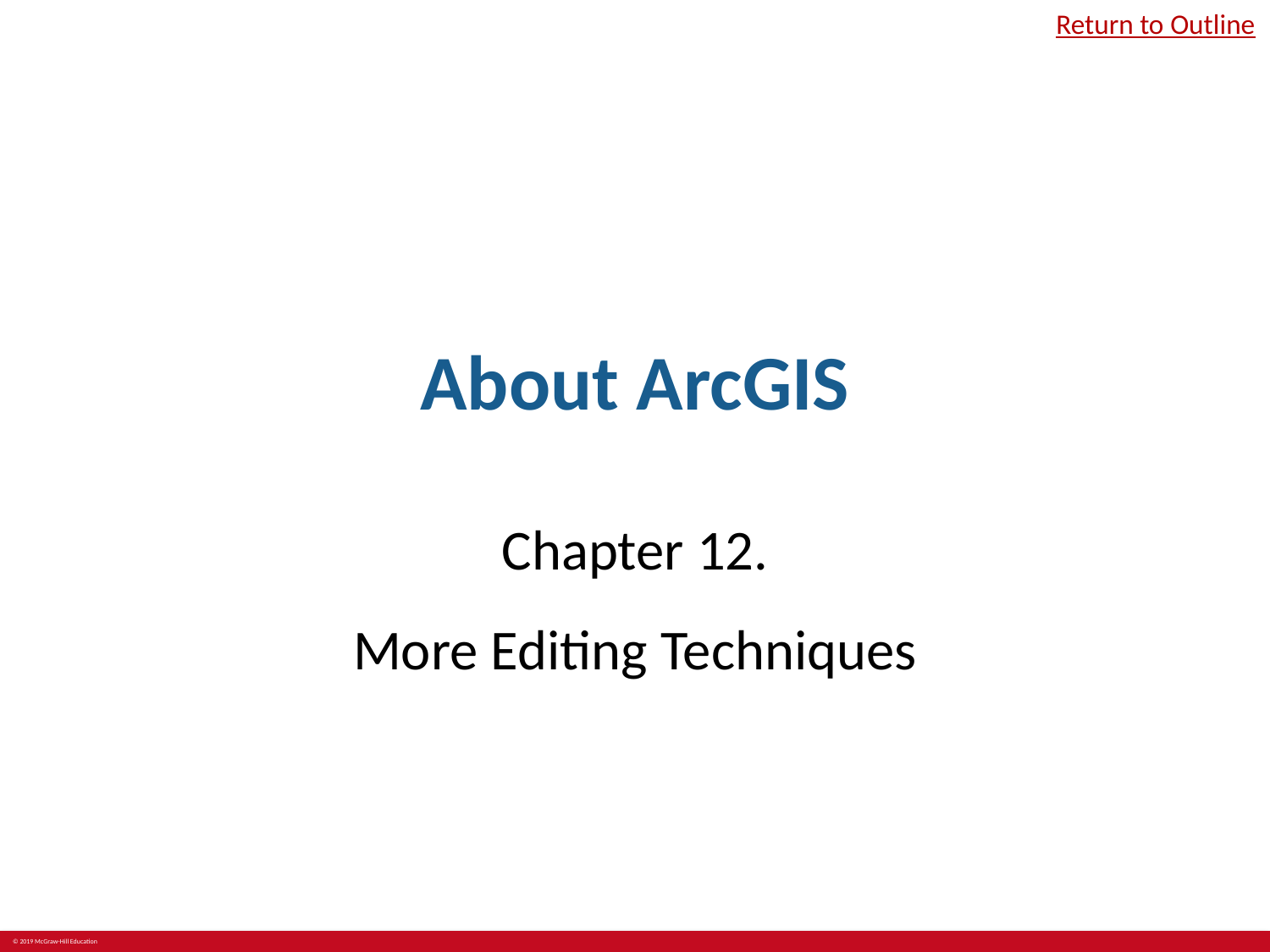

Return to Outline
# About ArcGIS
Chapter 12.
More Editing Techniques